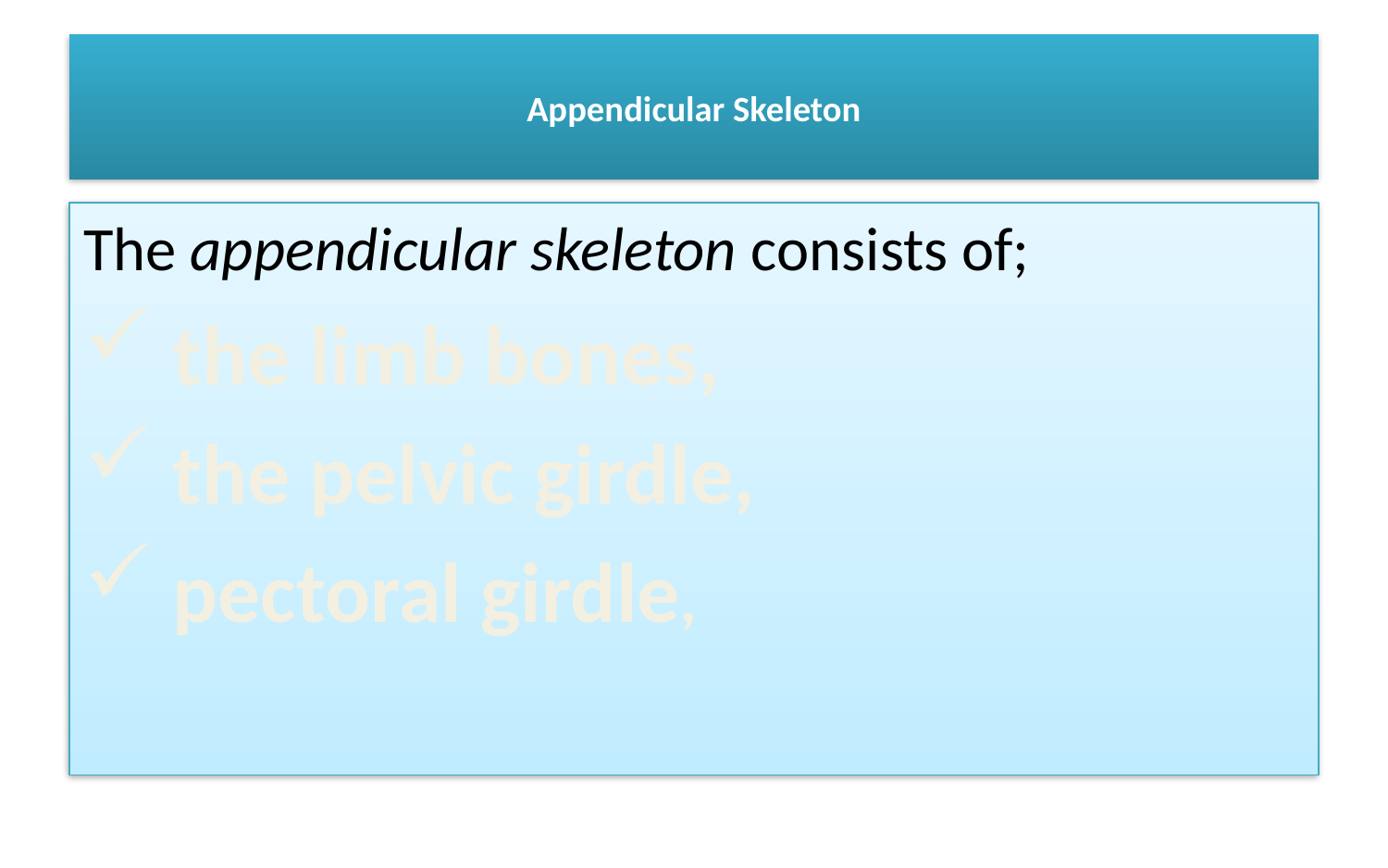

# Appendicular Skeleton
The appendicular skeleton consists of;
 the limb bones,
 the pelvic girdle,
 pectoral girdle,